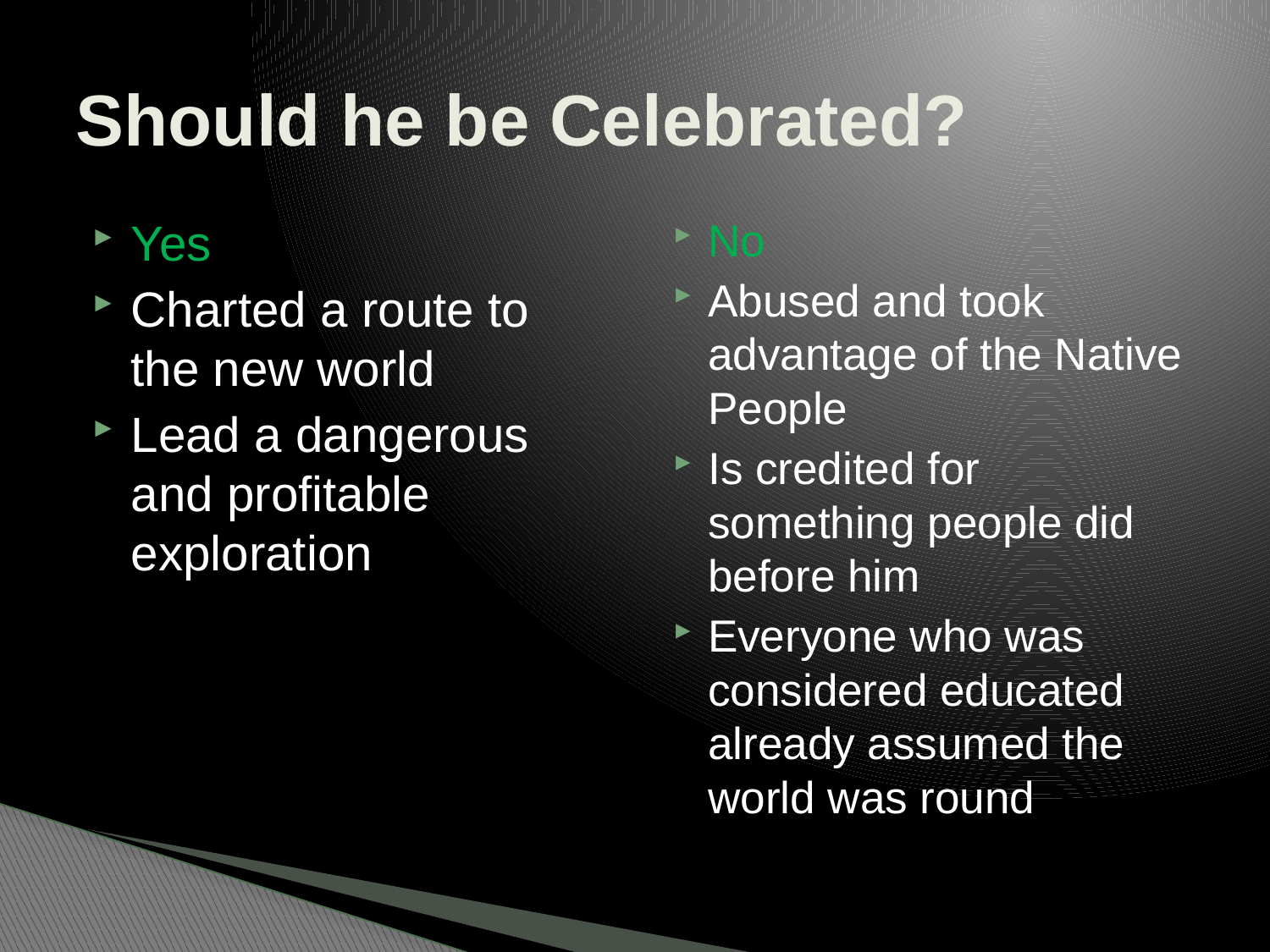

# Should he be Celebrated?
Yes
Charted a route to the new world
Lead a dangerous and profitable exploration

No
Abused and took advantage of the Native People
Is credited for something people did before him
Everyone who was considered educated already assumed the world was round